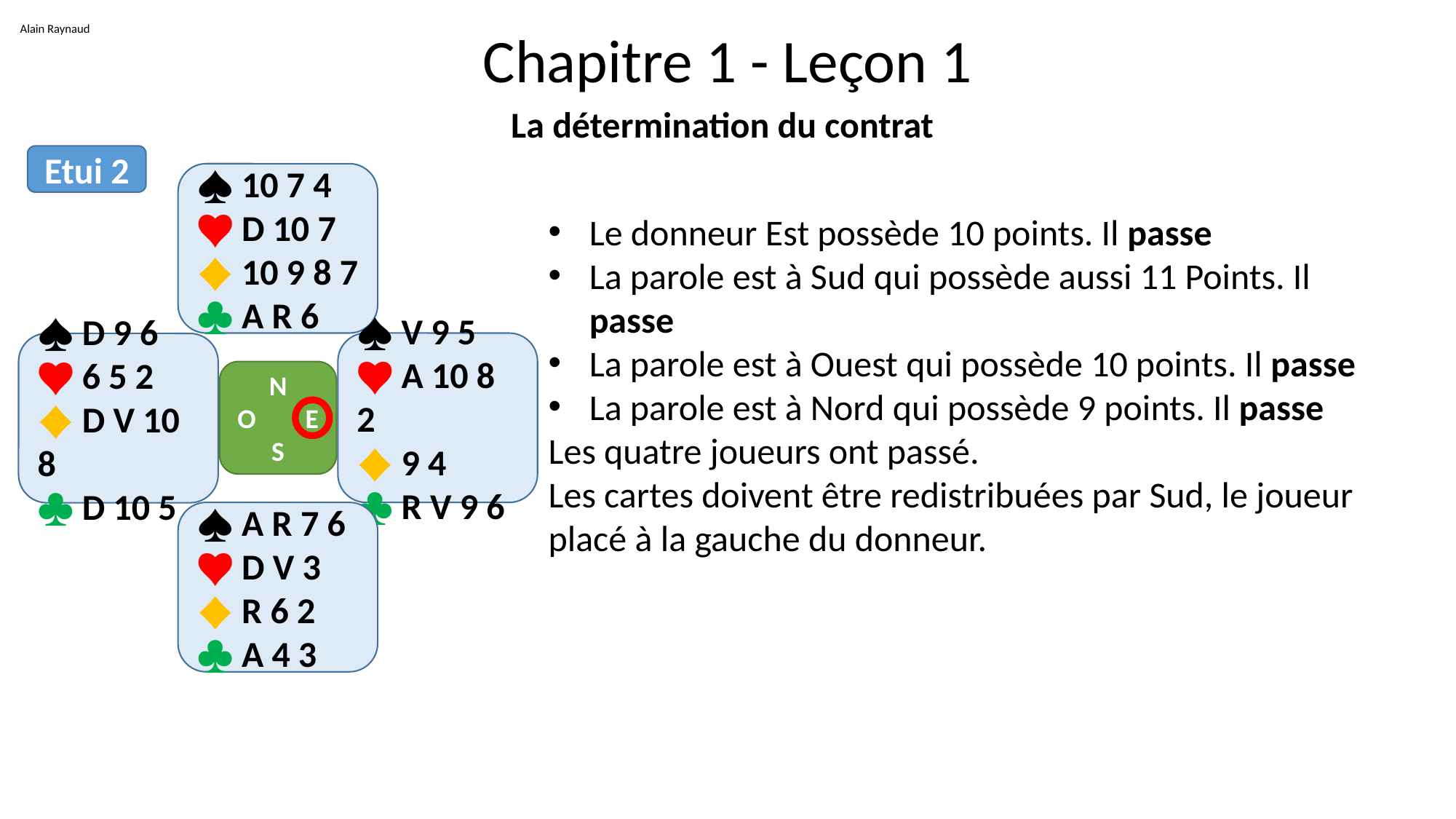

Alain Raynaud
# Chapitre 1 - Leçon 1
La détermination du contrat

Etui 2
♠ 10 7 4
♥ D 10 7
♦ 10 9 8 7
♣ A R 6
Le donneur Est possède 10 points. Il passe
La parole est à Sud qui possède aussi 11 Points. Il passe
La parole est à Ouest qui possède 10 points. Il passe
La parole est à Nord qui possède 9 points. Il passe
Les quatre joueurs ont passé.
Les cartes doivent être redistribuées par Sud, le joueur placé à la gauche du donneur.
♠ V 9 5
♥ A 10 8 2
♦ 9 4
♣ R V 9 6
♠ D 9 6
♥ 6 5 2
♦ D V 10 8
♣ D 10 5
N
O        E
S

♠ A R 7 6
♥ D V 3
♦ R 6 2
♣ A 4 3